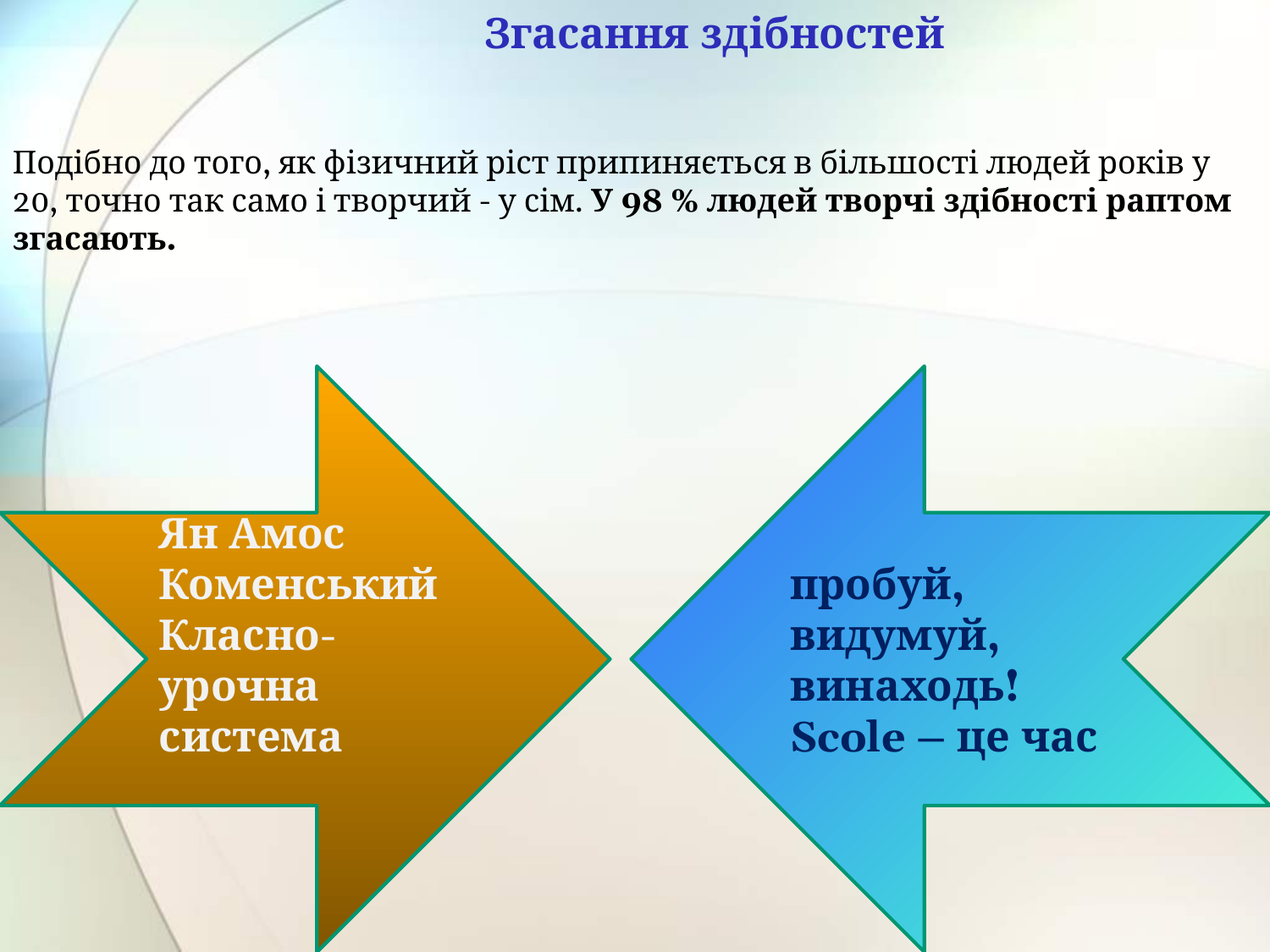

Згасання здібностей
Подібно до того, як фізичний ріст припиняється в більшості людей років у 20, точно так само і творчий - у сім. У 98 % людей творчі здібності раптом згасають.
Ян Амос Коменський
Класно-урочна система

пробуй, видумуй, винаходь!
Scole – це час